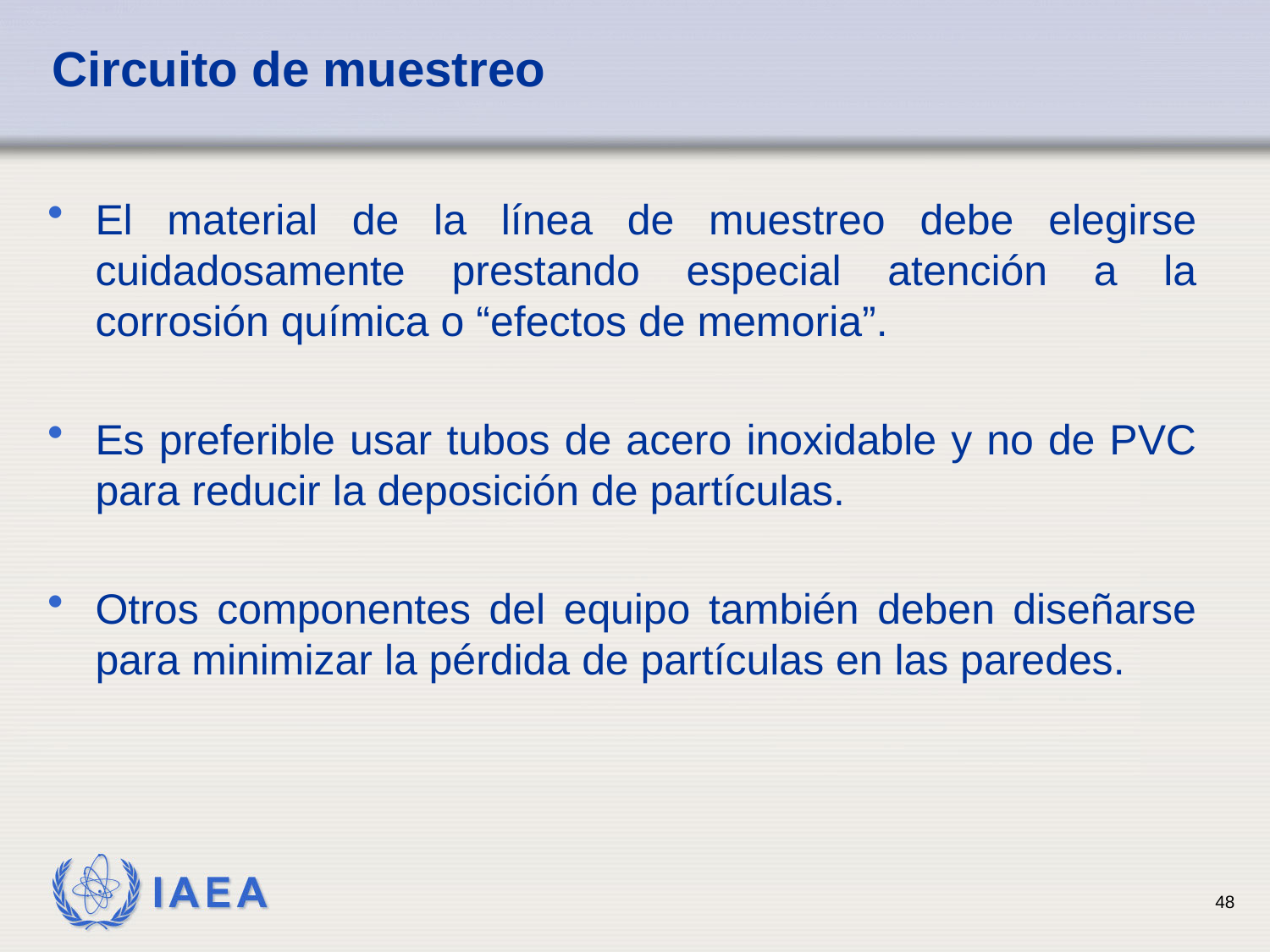

# Circuito de muestreo
El material de la línea de muestreo debe elegirse cuidadosamente prestando especial atención a la corrosión química o “efectos de memoria”.

Es preferible usar tubos de acero inoxidable y no de PVC para reducir la deposición de partículas.

Otros componentes del equipo también deben diseñarse para minimizar la pérdida de partículas en las paredes.

48